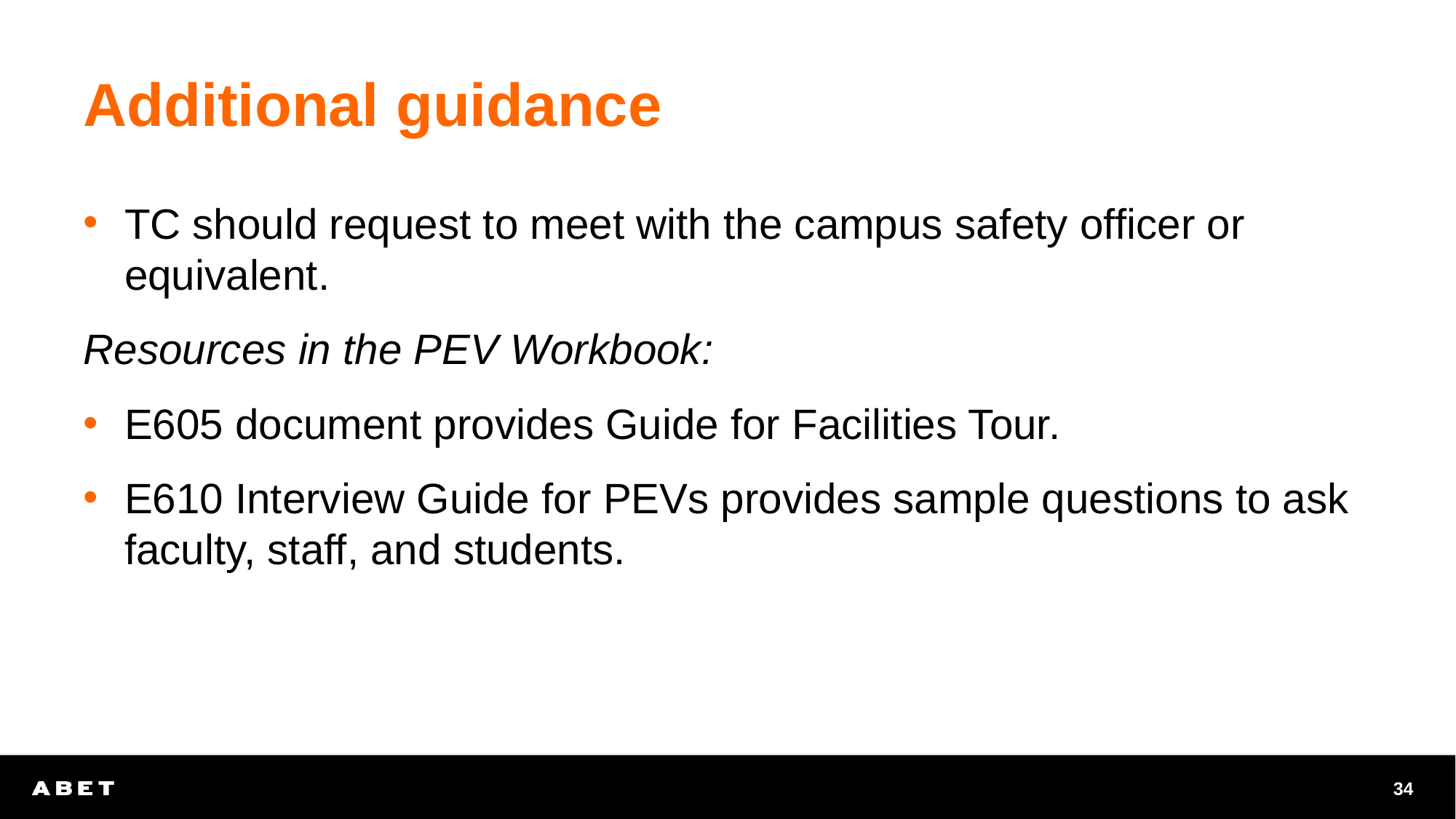

# Additional guidance
TC should request to meet with the campus safety officer or equivalent.
Resources in the PEV Workbook:
E605 document provides Guide for Facilities Tour.
E610 Interview Guide for PEVs provides sample questions to ask faculty, staff, and students.